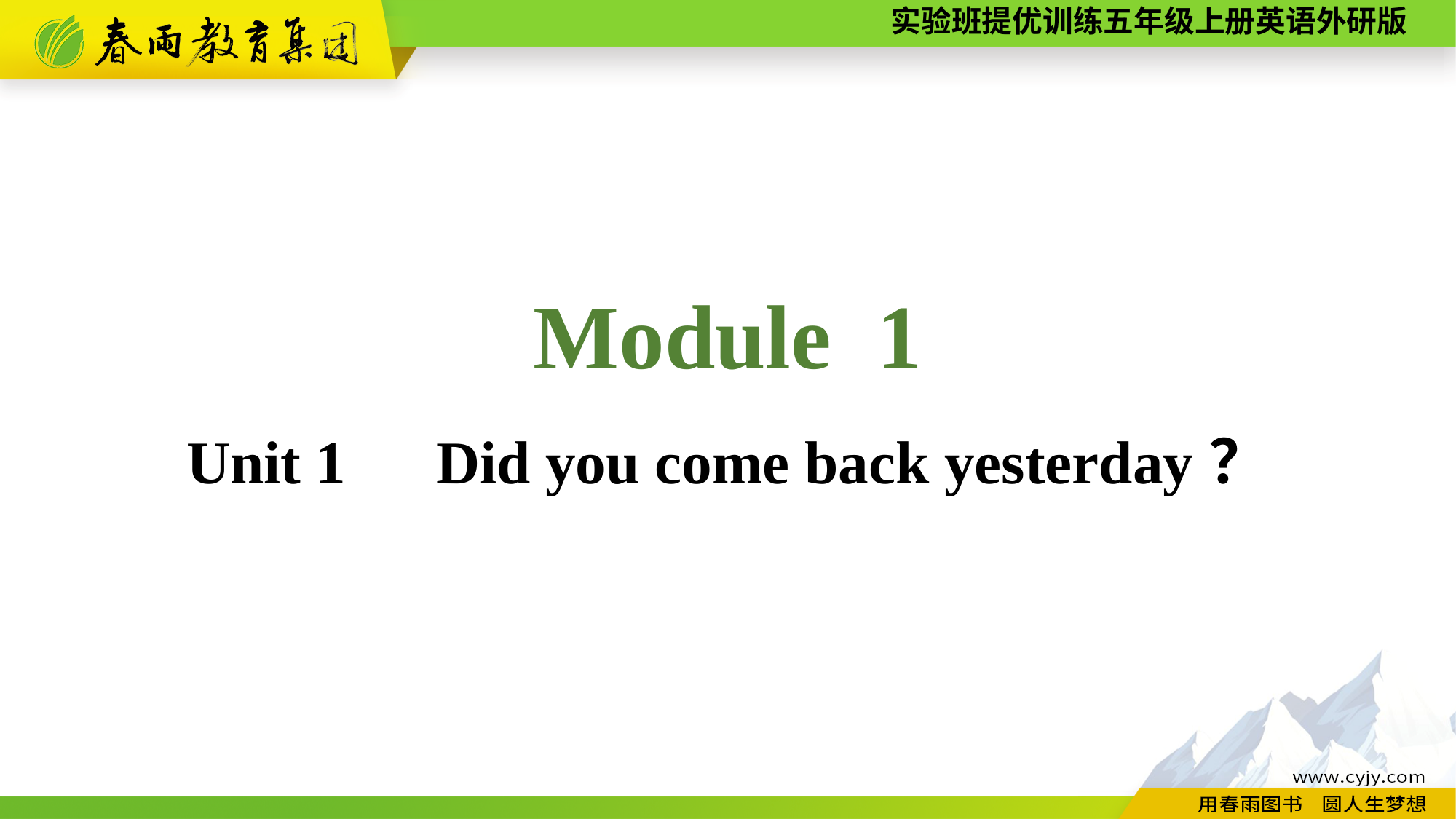

Module  1
Unit 1　Did you come back yesterday？